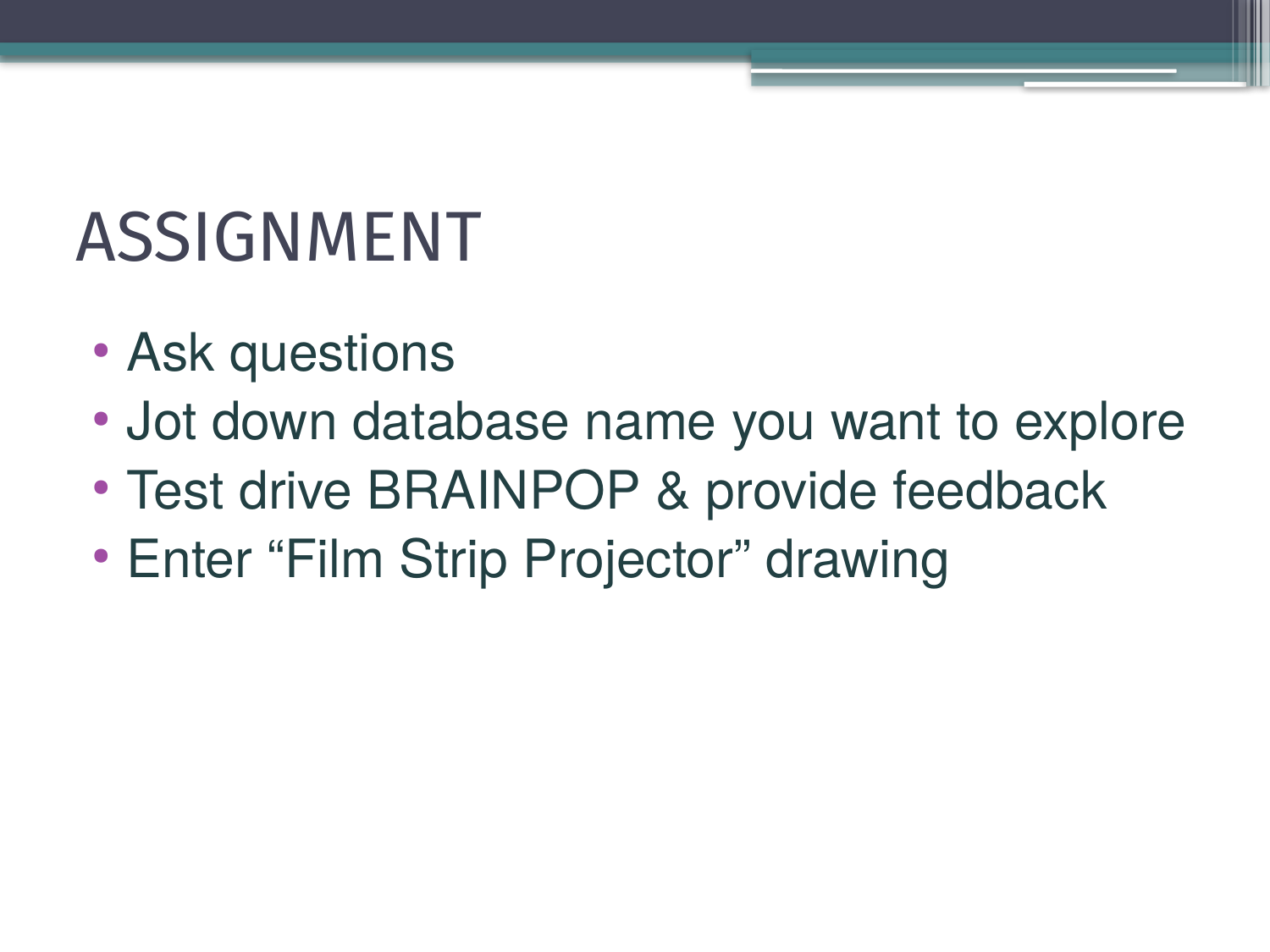

# ASSIGNMENT
Ask questions
Jot down database name you want to explore
Test drive BRAINPOP & provide feedback
Enter “Film Strip Projector” drawing